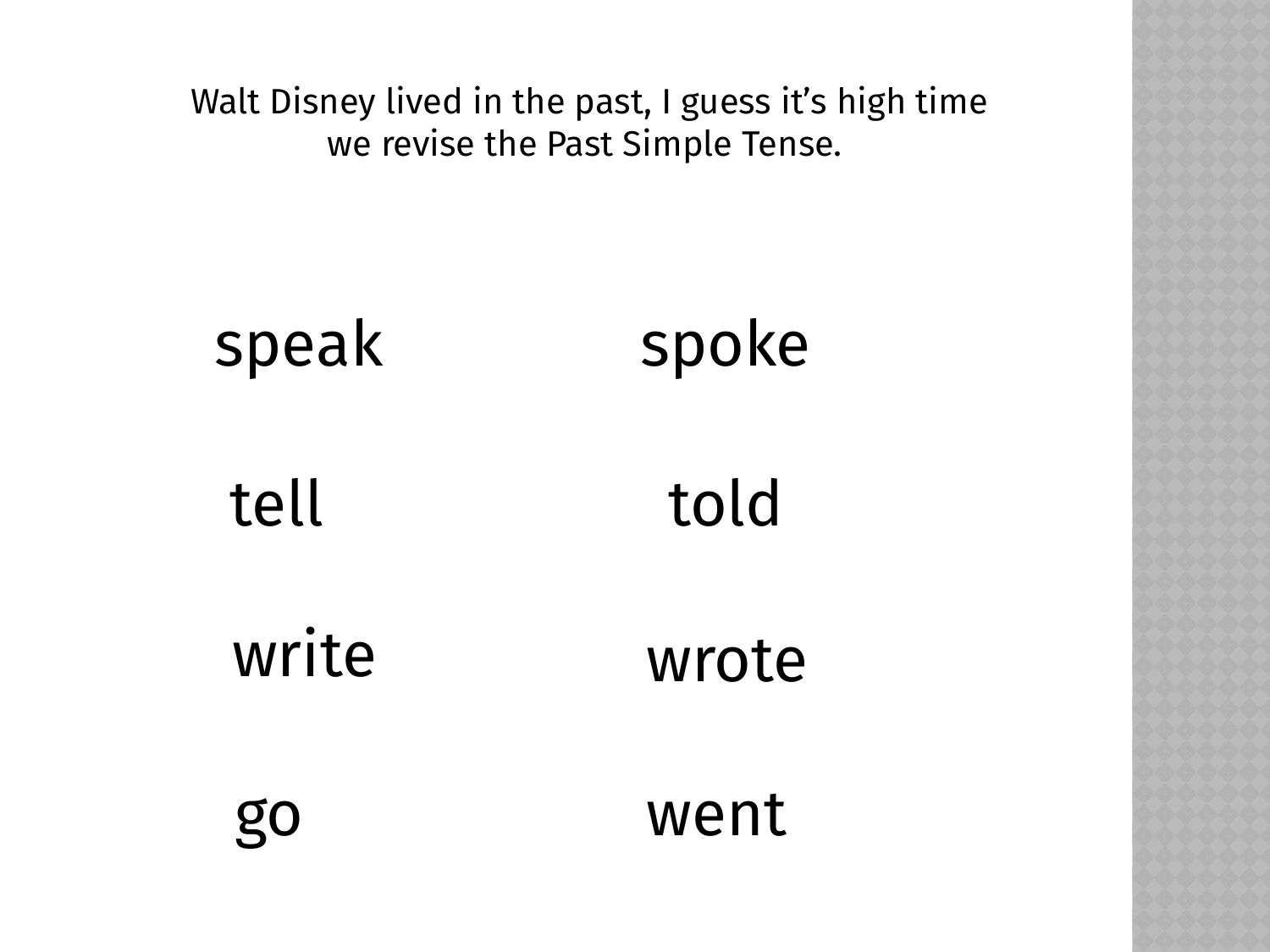

Walt Disney lived in the past, I guess it’s high time we revise the Past Simple Tense.
spoke
speak
told
tell
write
wrote
went
go